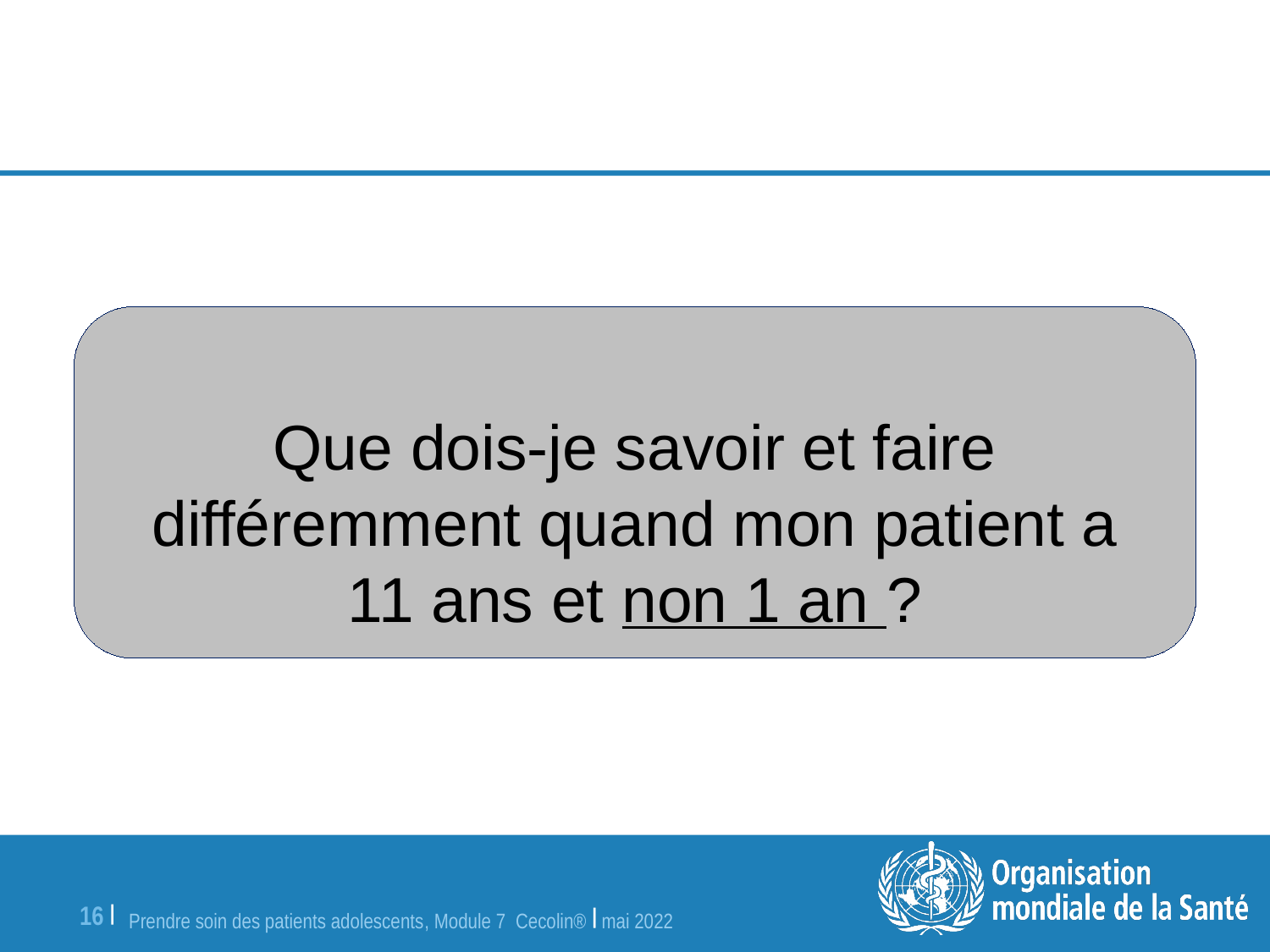

Que dois-je savoir et faire différemment quand mon patient a
11 ans et non 1 an ?